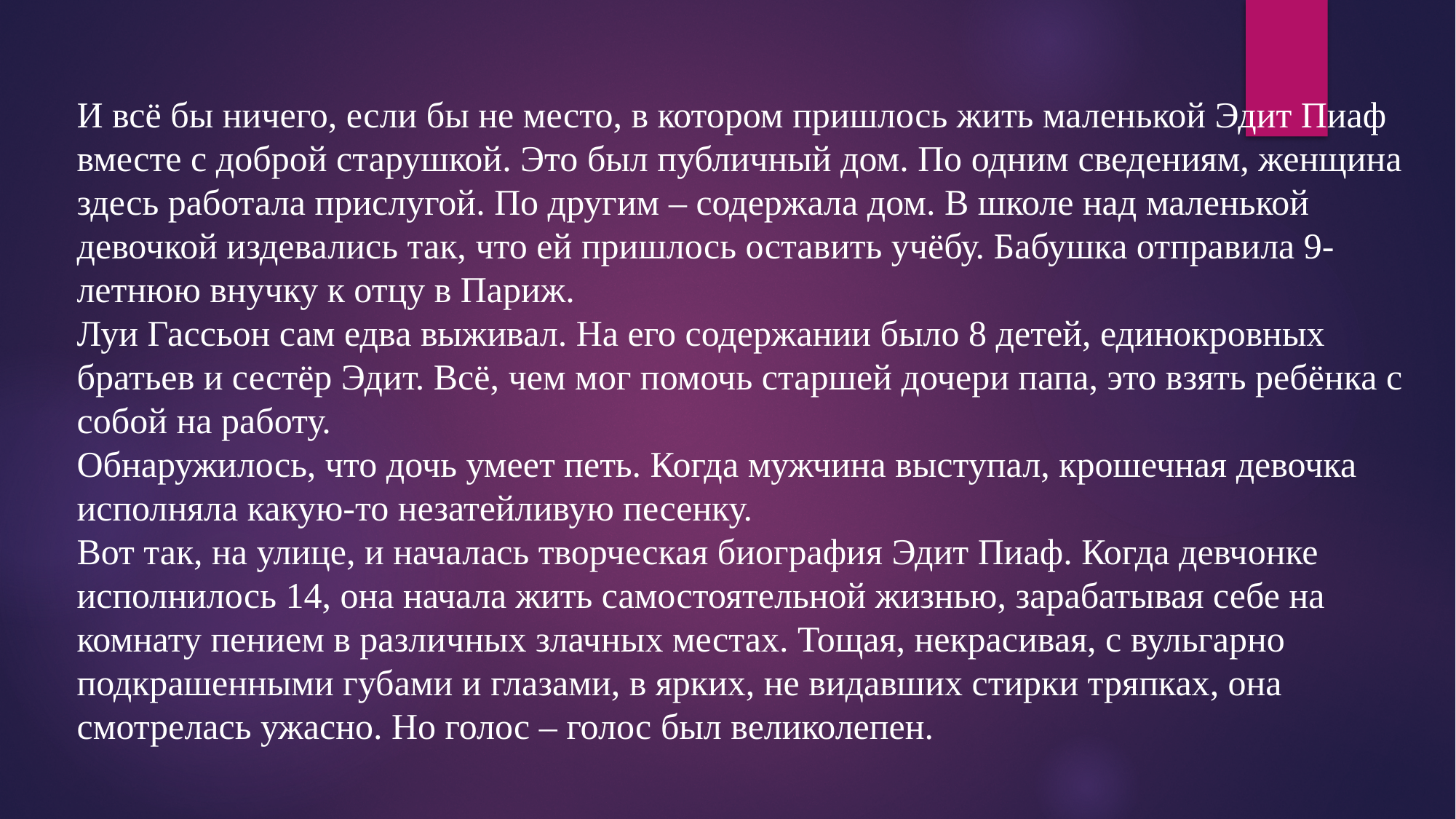

И всё бы ничего, если бы не место, в котором пришлось жить маленькой Эдит Пиаф вместе с доброй старушкой. Это был публичный дом. По одним сведениям, женщина здесь работала прислугой. По другим – содержала дом. В школе над маленькой девочкой издевались так, что ей пришлось оставить учёбу. Бабушка отправила 9-летнюю внучку к отцу в Париж.
Луи Гассьон сам едва выживал. На его содержании было 8 детей, единокровных братьев и сестёр Эдит. Всё, чем мог помочь старшей дочери папа, это взять ребёнка с собой на работу.
Обнаружилось, что дочь умеет петь. Когда мужчина выступал, крошечная девочка исполняла какую-то незатейливую песенку.
Вот так, на улице, и началась творческая биография Эдит Пиаф. Когда девчонке исполнилось 14, она начала жить самостоятельной жизнью, зарабатывая себе на комнату пением в различных злачных местах. Тощая, некрасивая, с вульгарно подкрашенными губами и глазами, в ярких, не видавших стирки тряпках, она смотрелась ужасно. Но голос – голос был великолепен.